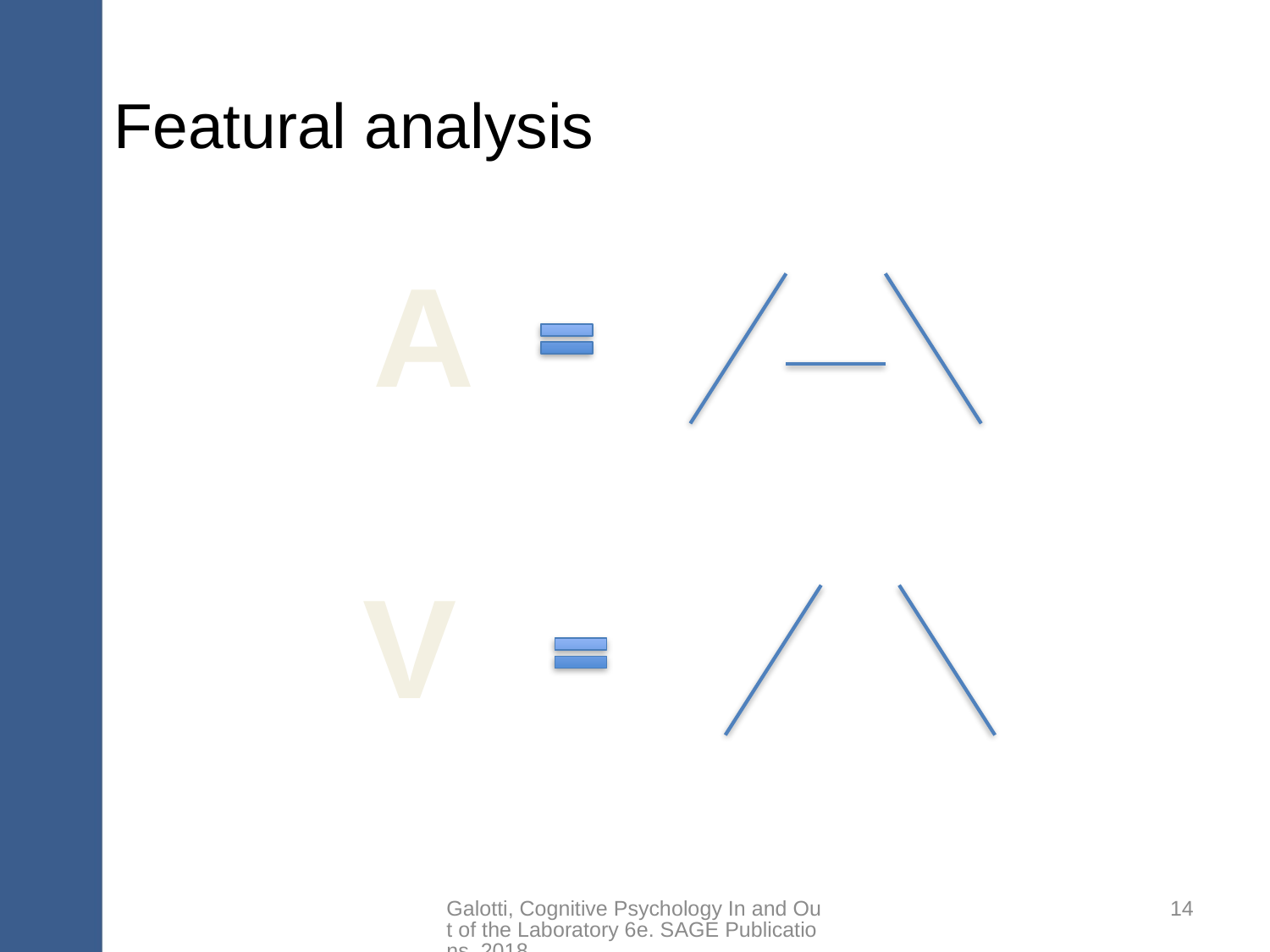

# Featural analysis
A

V

Galotti, Cognitive Psychology In and Out of the Laboratory 6e. SAGE Publications, 2018.
14